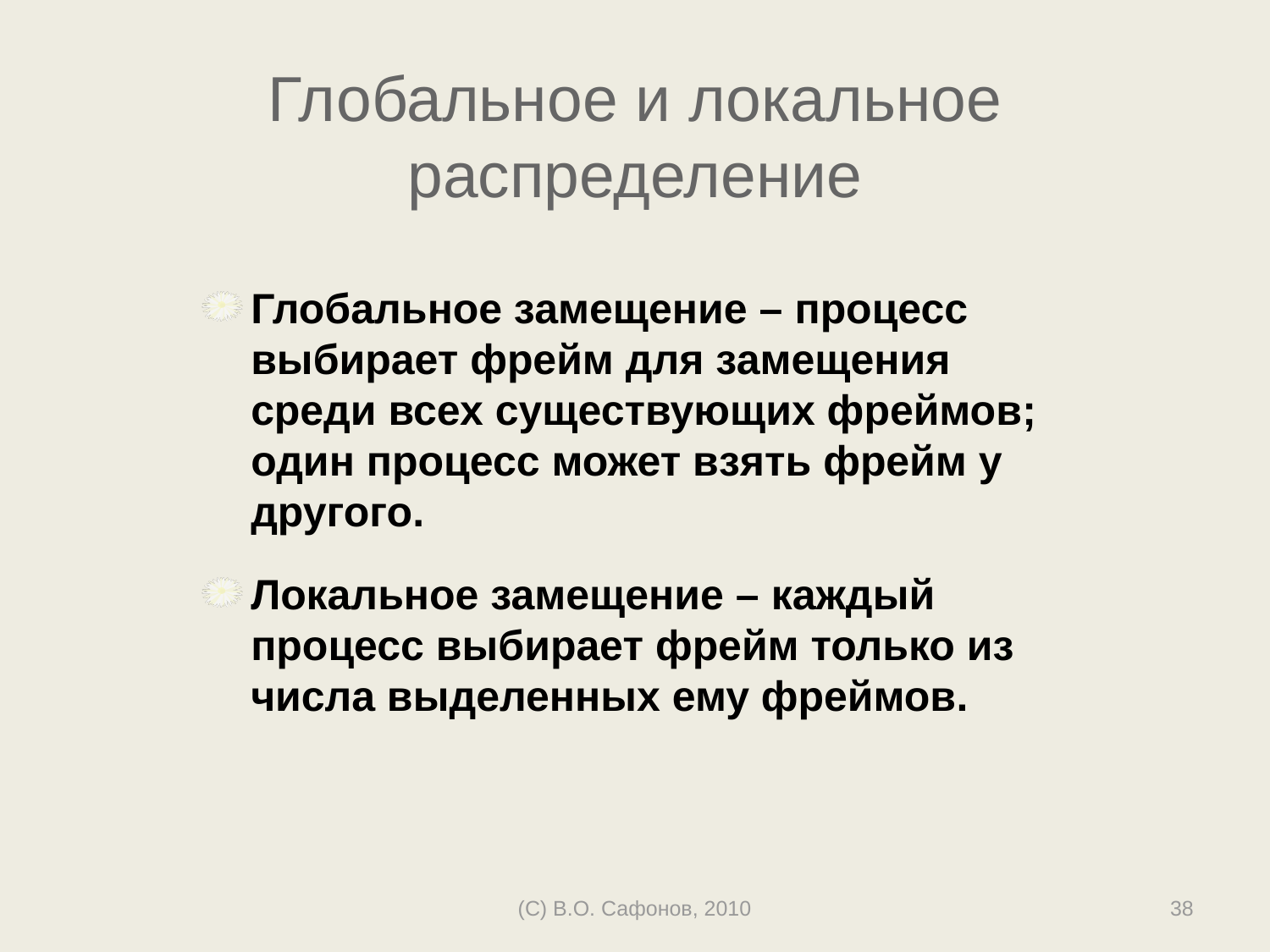

# Глобальное и локальное распределение
Глобальное замещение – процесс выбирает фрейм для замещения среди всех существующих фреймов; один процесс может взять фрейм у другого.
Локальное замещение – каждый процесс выбирает фрейм только из числа выделенных ему фреймов.

(C) В.О. Сафонов, 2010
38